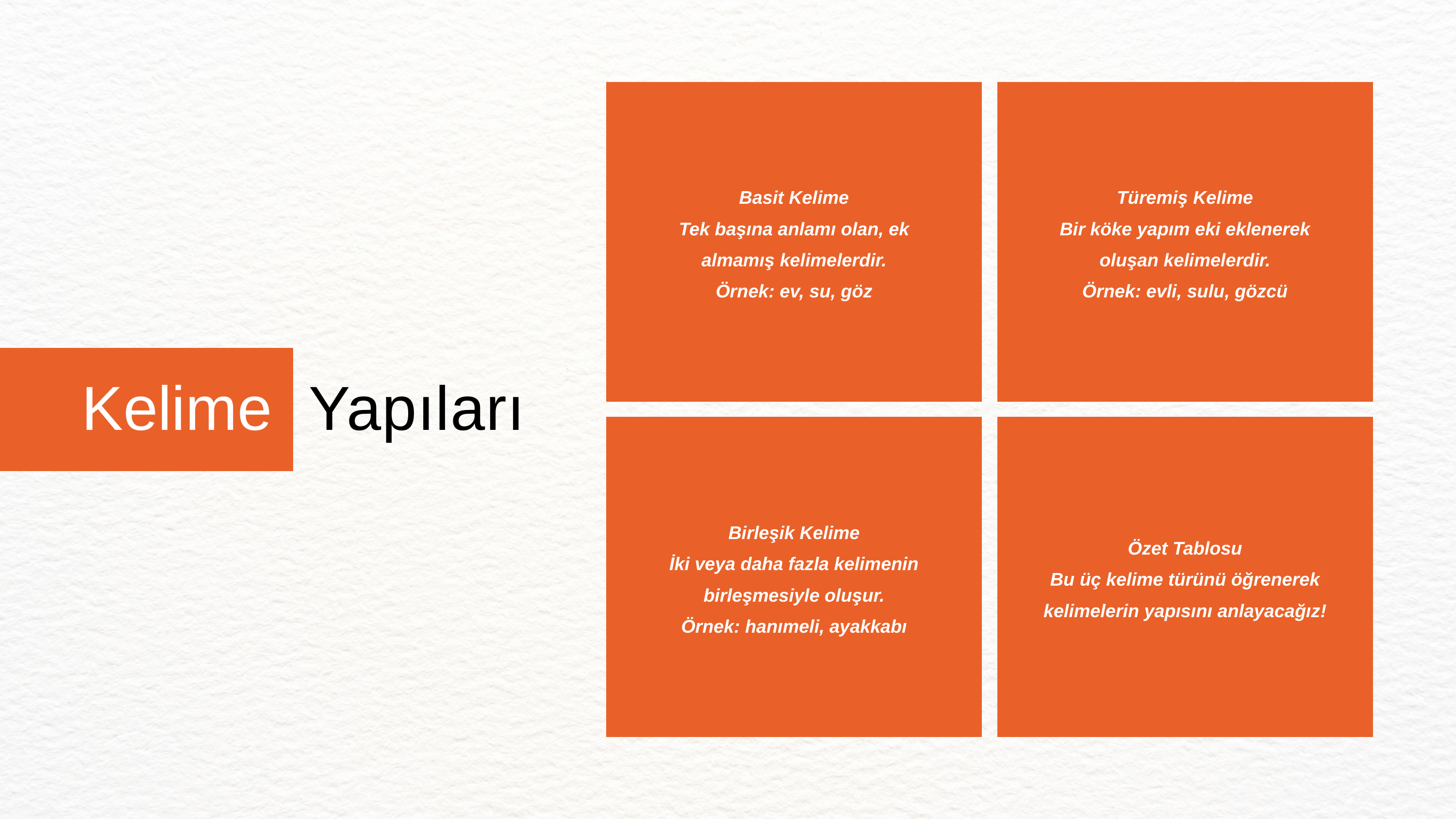

Basit Kelime
Tek başına anlamı olan, ek almamış kelimelerdir.
Örnek: ev, su, göz
Türemiş Kelime
Bir köke yapım eki eklenerek oluşan kelimelerdir.
Örnek: evli, sulu, gözcü

Kelime
Yapıları

Birleşik Kelime
İki veya daha fazla kelimenin birleşmesiyle oluşur.
Örnek: hanımeli, ayakkabı
Özet Tablosu
Bu üç kelime türünü öğrenerek kelimelerin yapısını anlayacağız!